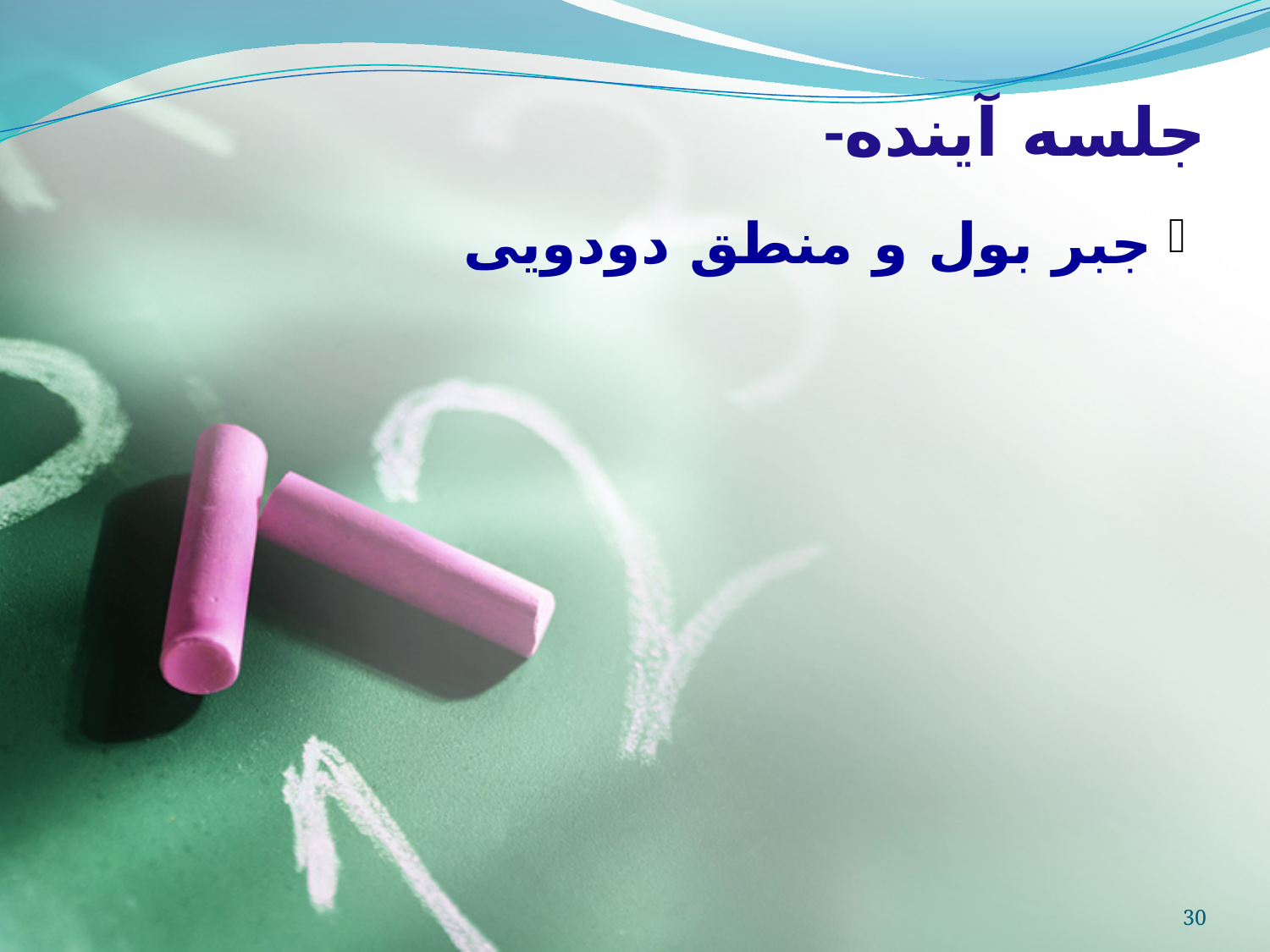

# -جلسه آینده
 جبر بول و منطق دودویی

30